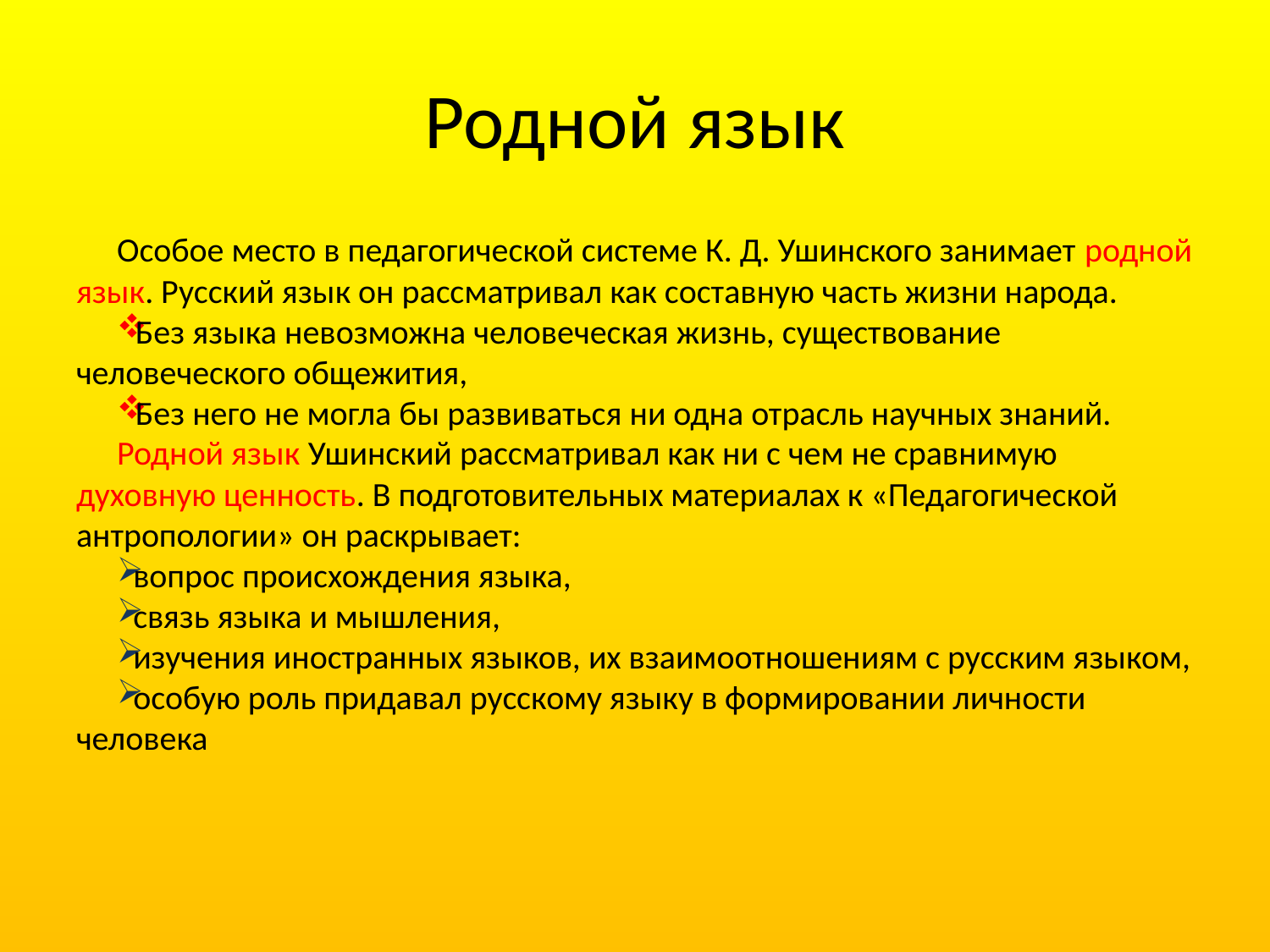

# Родной язык
Особое место в педагогической системе К. Д. Ушинского занимает родной язык. Русский язык он рассматривал как составную часть жизни народа.
Без языка невозможна человеческая жизнь, существование человеческого общежития,
Без него не могла бы развиваться ни одна отрасль научных знаний.
Родной язык Ушинский рассматривал как ни с чем не сравнимую духовную ценность. В подготовительных материалах к «Педагогической антропологии» он раскрывает:
вопрос происхождения языка,
связь языка и мышления,
изучения иностранных языков, их взаимоотношениям с русским языком,
особую роль придавал русскому языку в формировании личности человека